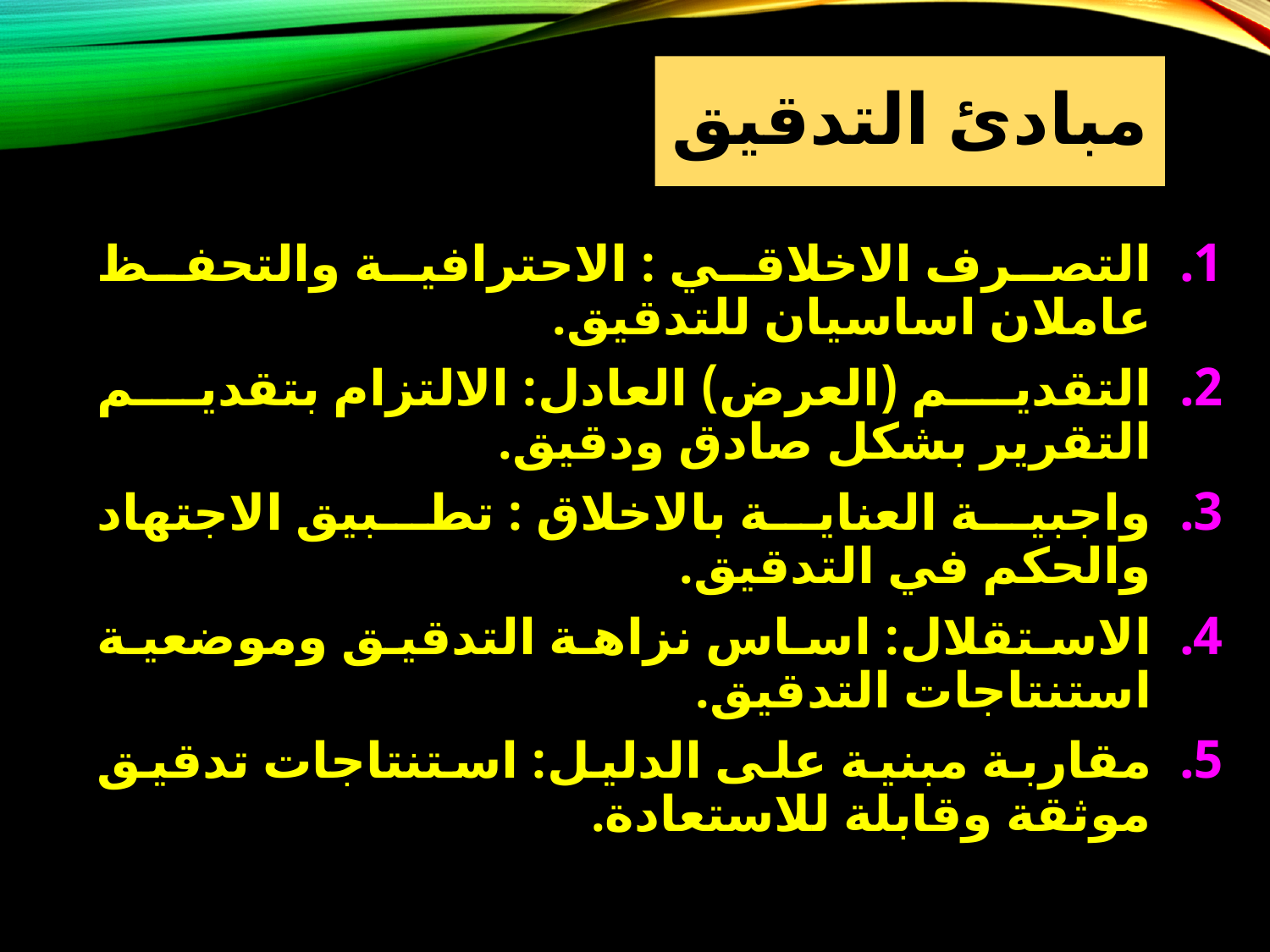

# مبادئ التدقيق
التصرف الاخلاقي : الاحترافية والتحفظ عاملان اساسيان للتدقيق.
التقديم (العرض) العادل: الالتزام بتقديم التقرير بشكل صادق ودقيق.
واجبية العناية بالاخلاق : تطبيق الاجتهاد والحكم في التدقيق.
الاستقلال: اساس نزاهة التدقيق وموضعية استنتاجات التدقيق.
مقاربة مبنية على الدليل: استنتاجات تدقيق موثقة وقابلة للاستعادة.